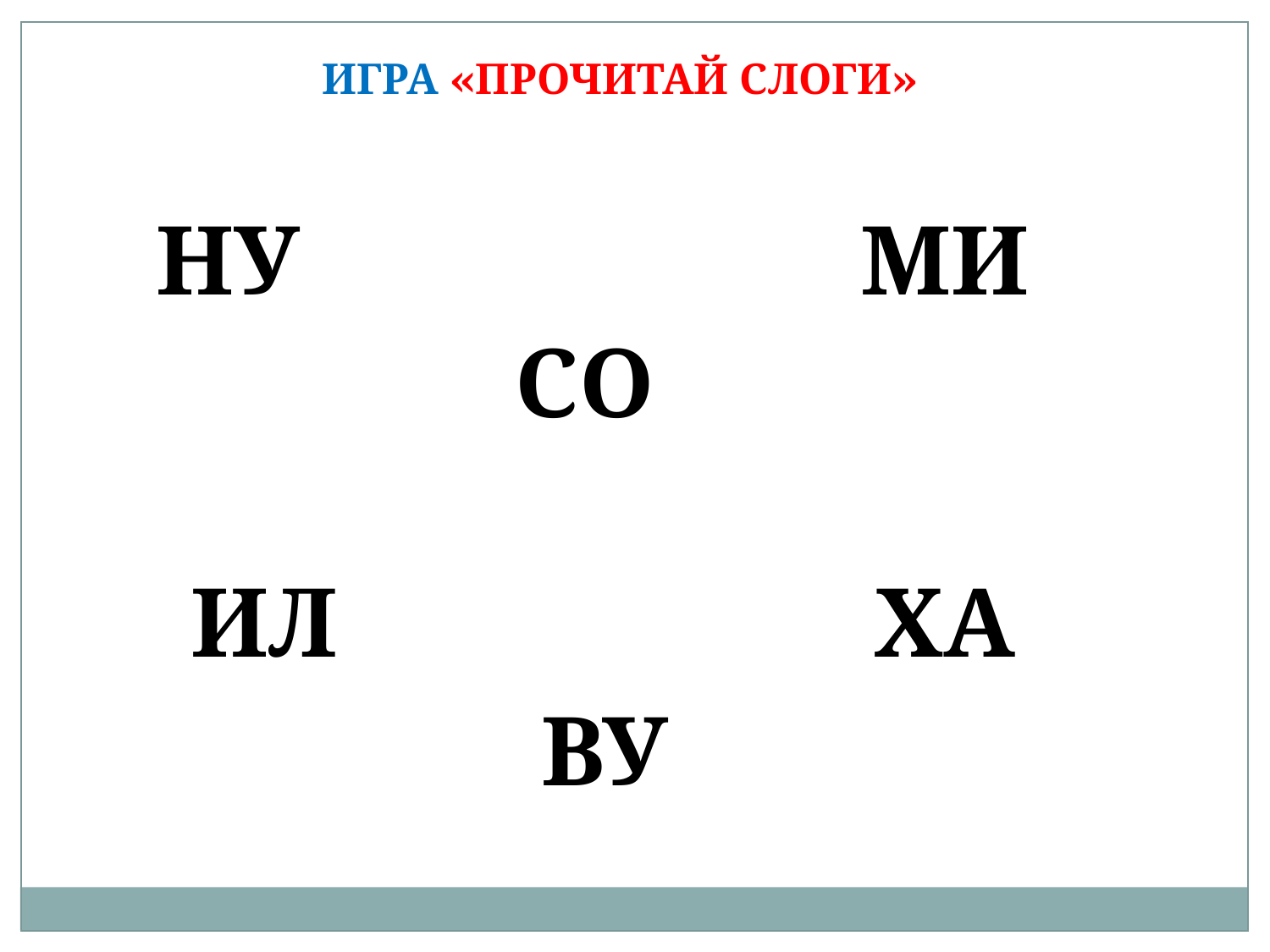

ИГРА «ПРОЧИТАЙ СЛОГИ»
НУ
МИ
СО
ИЛ
ХА
ВУ